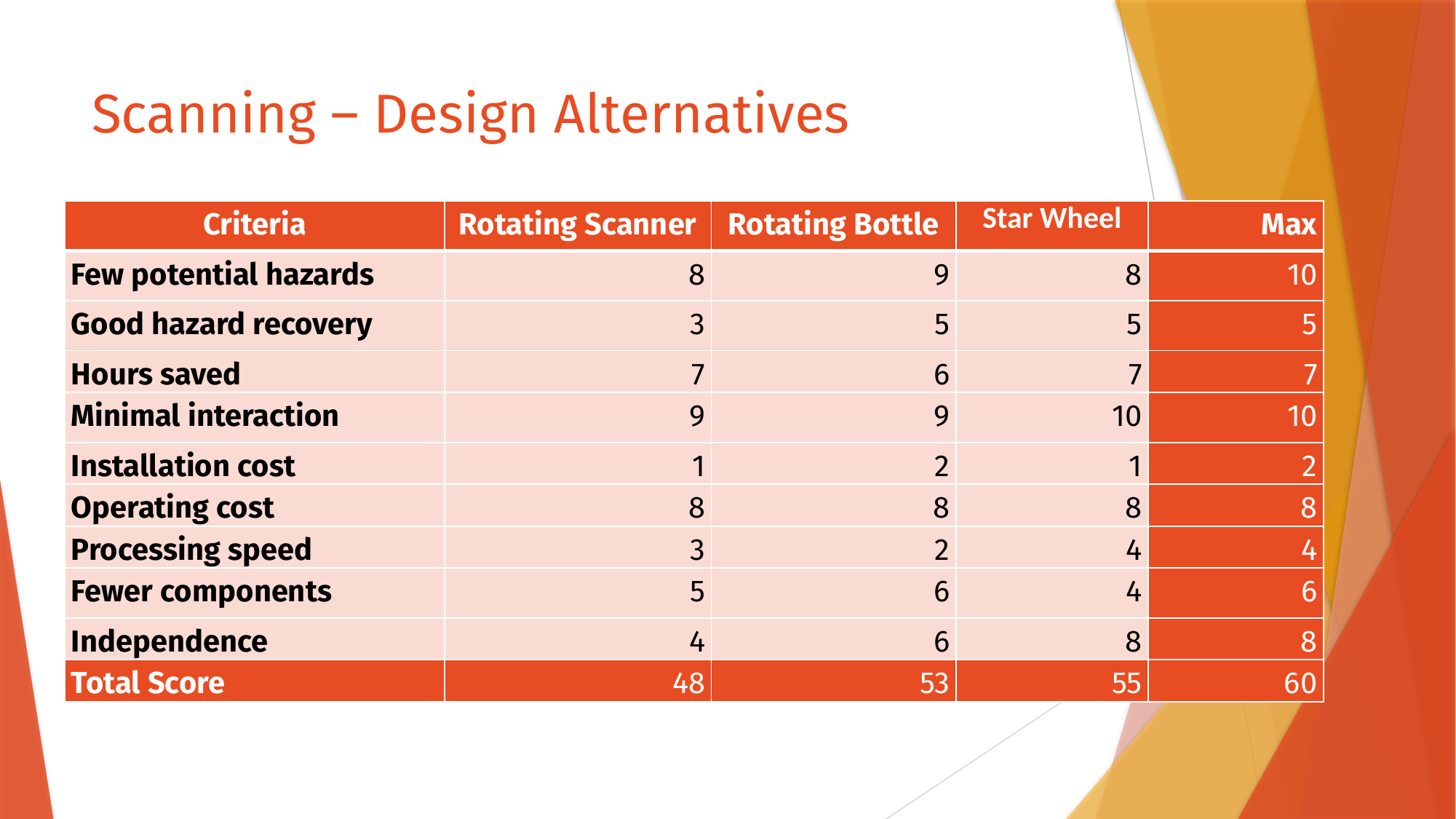

# Scanning – Design Alternatives
| Criteria | Rotating Scanner | Rotating Bottle | Star Wheel | Max |
| --- | --- | --- | --- | --- |
| Few potential hazards | 8 | 9 | 8 | 10 |
| Good hazard recovery | 3 | 5 | 5 | 5 |
| Hours saved | 7 | 6 | 7 | 7 |
| Minimal interaction | 9 | 9 | 10 | 10 |
| Installation cost | 1 | 2 | 1 | 2 |
| Operating cost | 8 | 8 | 8 | 8 |
| Processing speed | 3 | 2 | 4 | 4 |
| Fewer components | 5 | 6 | 4 | 6 |
| Independence | 4 | 6 | 8 | 8 |
| Total Score | 48 | 53 | 55 | 60 |